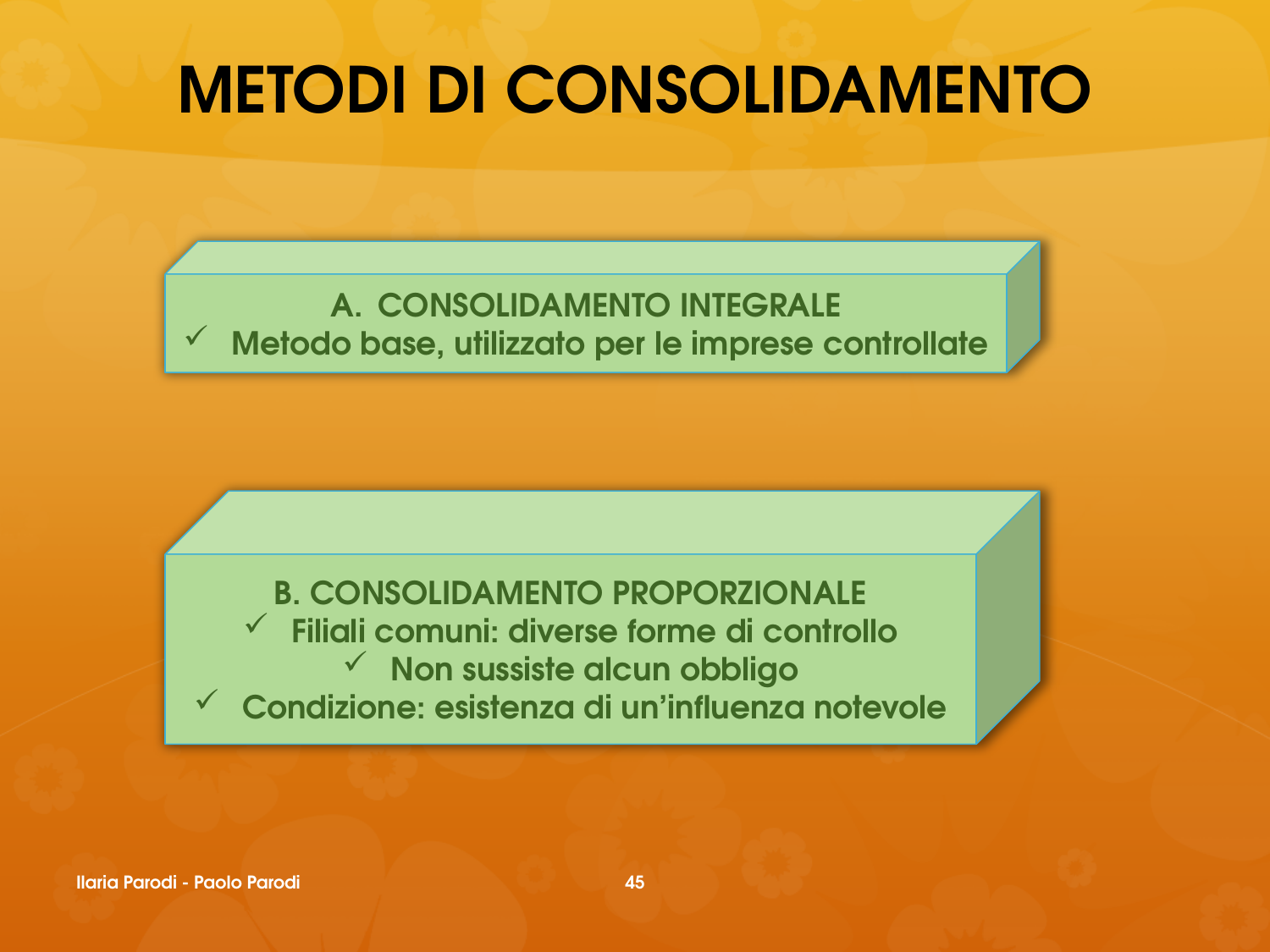

# METODI DI CONSOLIDAMENTO

CONSOLIDAMENTO INTEGRALE
 Metodo base, utilizzato per le imprese controllate

B. CONSOLIDAMENTO PROPORZIONALE
 Filiali comuni: diverse forme di controllo
 Non sussiste alcun obbligo
 Condizione: esistenza di un’influenza notevole

Ilaria Parodi - Paolo Parodi
45